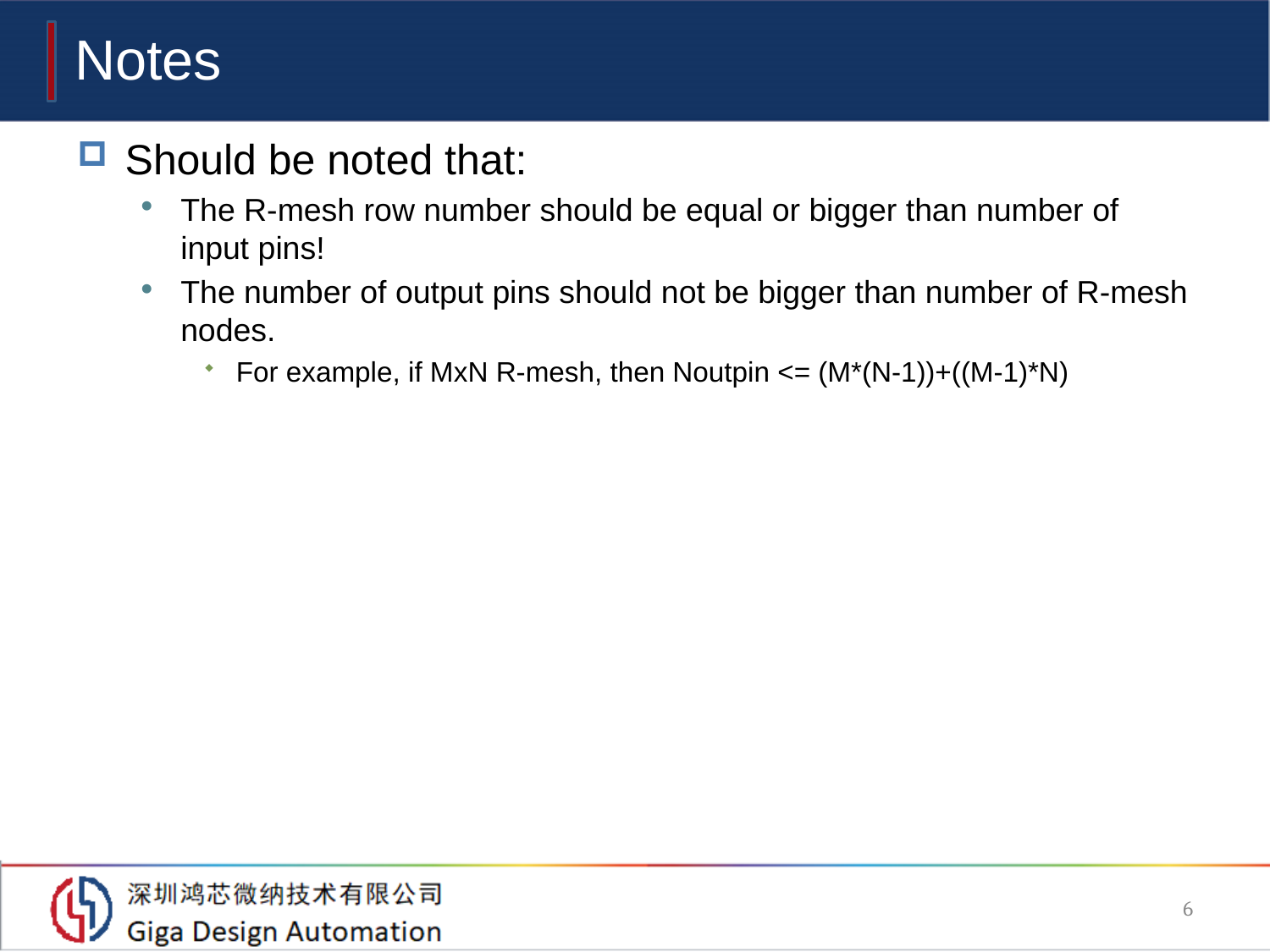

# Notes
Should be noted that:
The R-mesh row number should be equal or bigger than number of input pins!
The number of output pins should not be bigger than number of R-mesh nodes.
For example, if MxN R-mesh, then Noutpin <= (M*(N-1))+((M-1)*N)
6